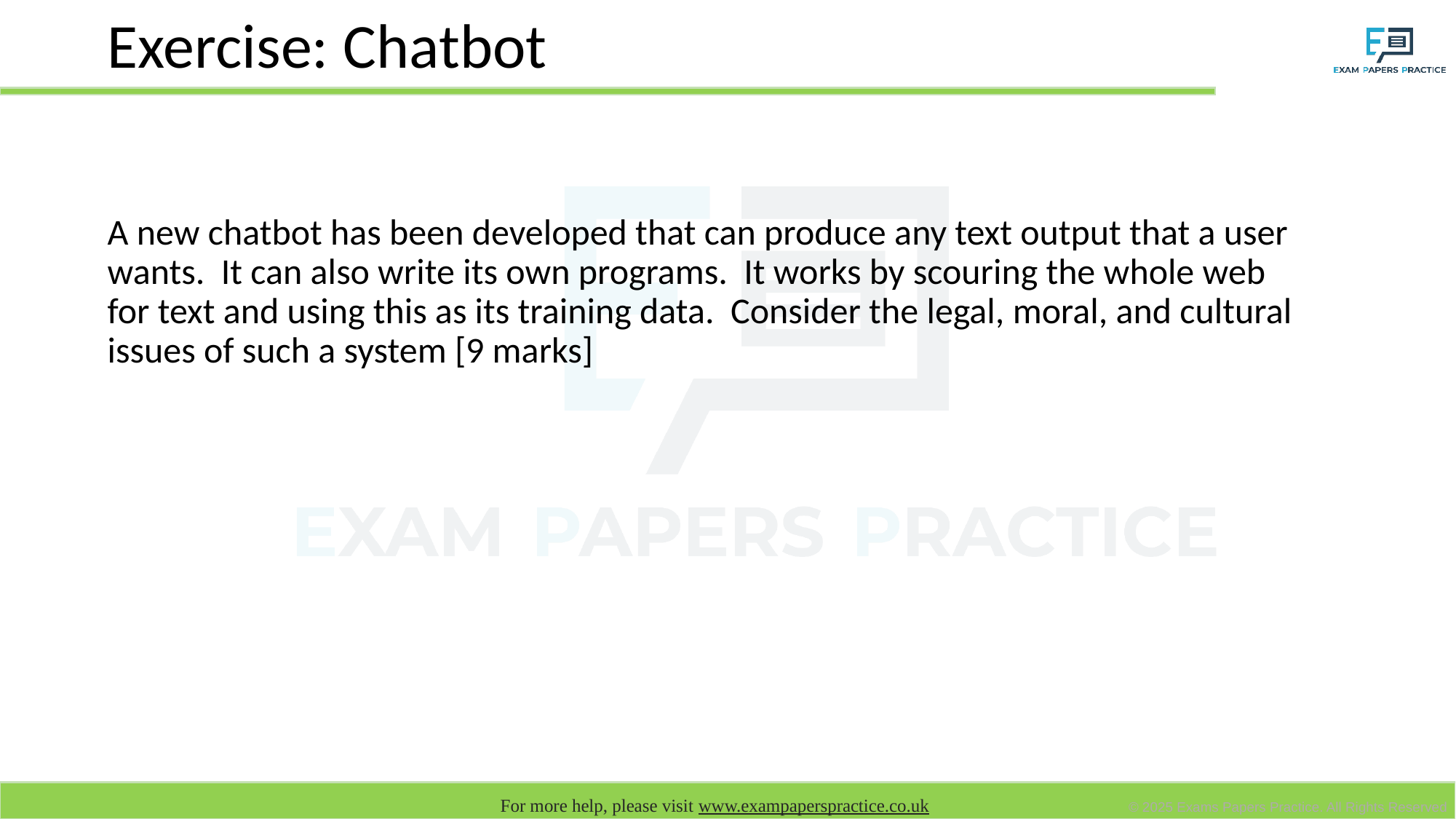

# Exercise: Chatbot
A new chatbot has been developed that can produce any text output that a user wants.  It can also write its own programs.  It works by scouring the whole web for text and using this as its training data.  Consider the legal, moral, and cultural issues of such a system [9 marks]